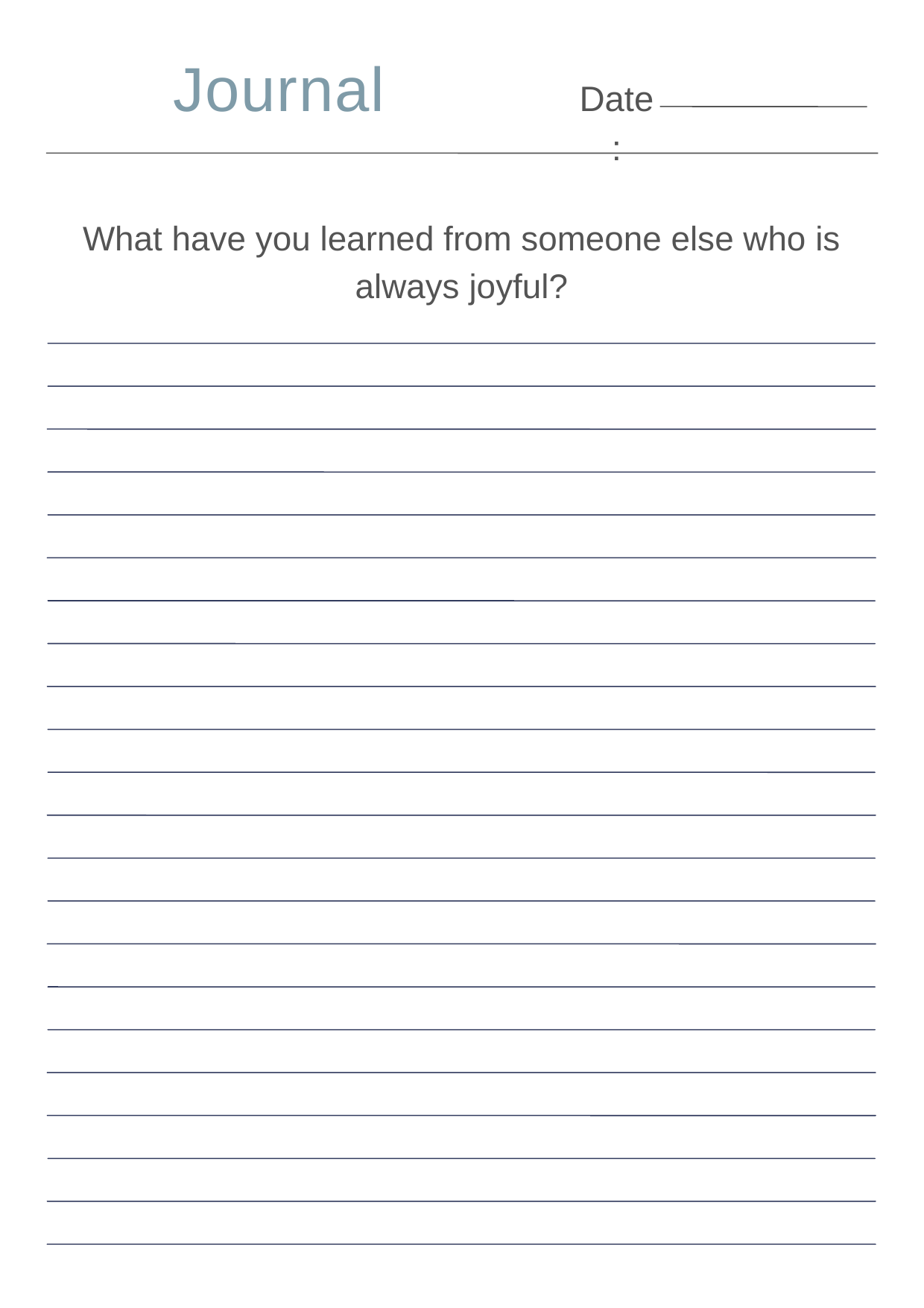

Journal
Date:

What have you learned from someone else who is always joyful?